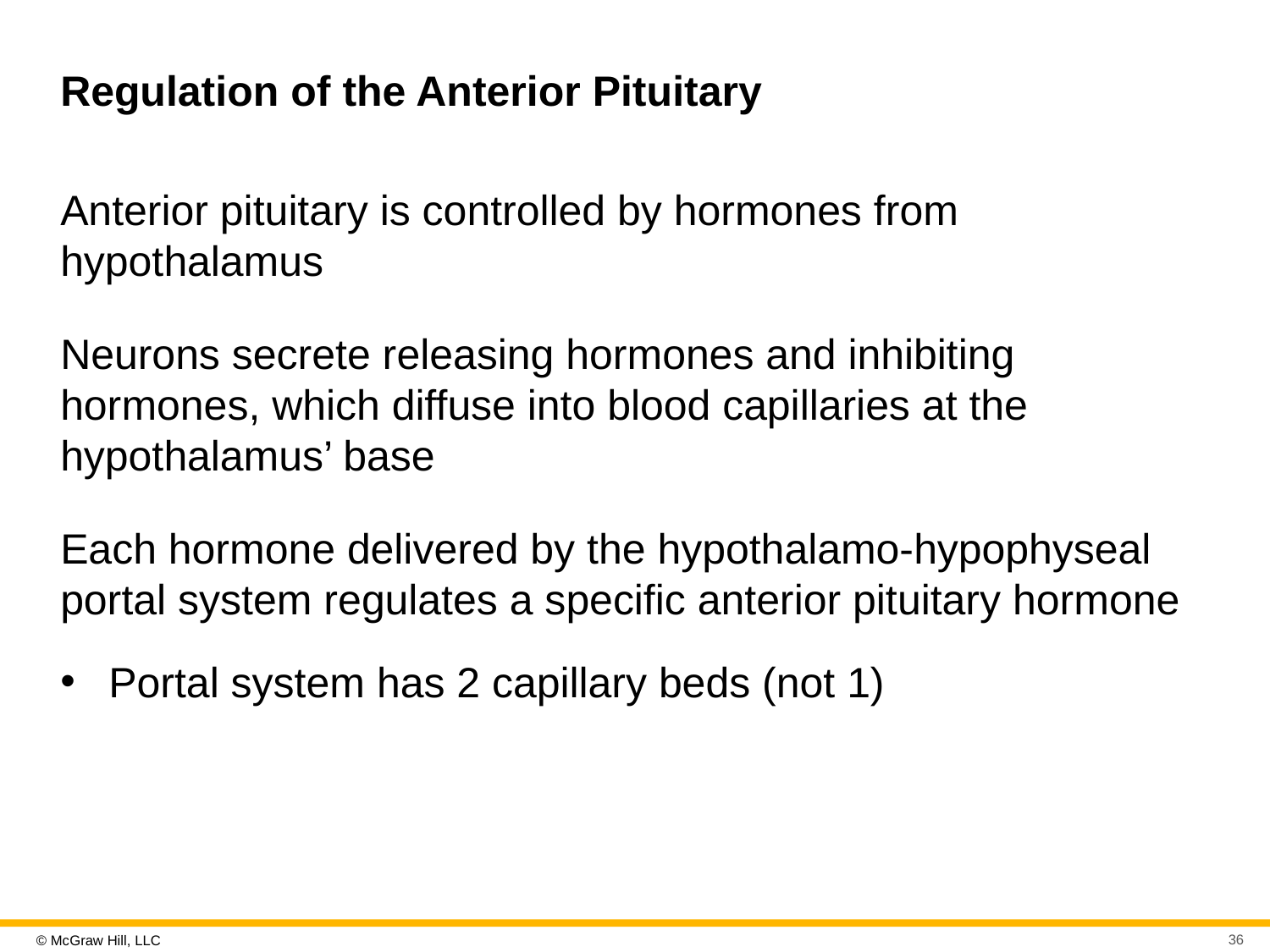

# Regulation of the Anterior Pituitary
Anterior pituitary is controlled by hormones from hypothalamus
Neurons secrete releasing hormones and inhibiting hormones, which diffuse into blood capillaries at the hypothalamus’ base
Each hormone delivered by the hypothalamo-hypophyseal portal system regulates a specific anterior pituitary hormone
Portal system has 2 capillary beds (not 1)
36